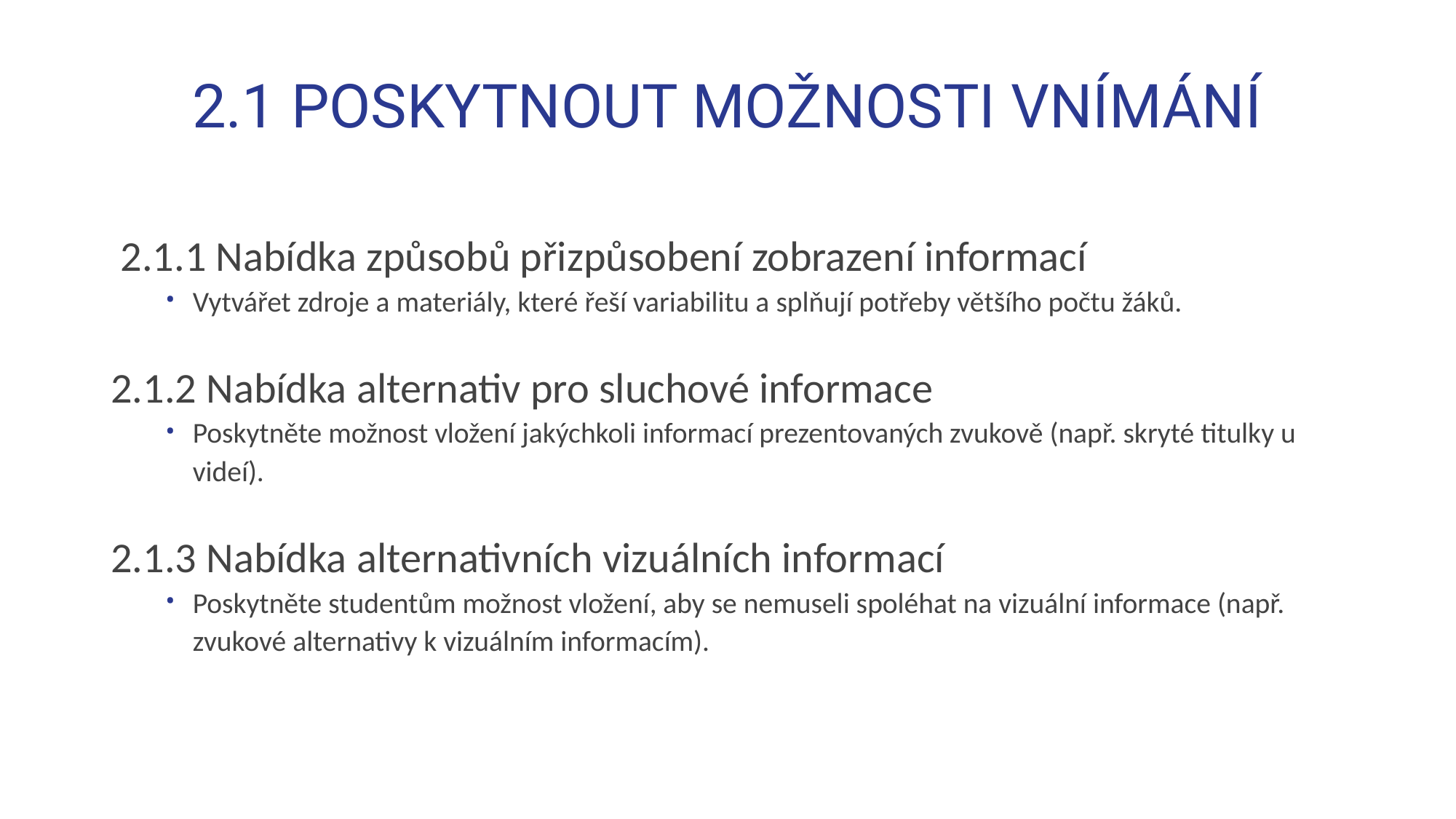

# 2.1 POSKYTNOUT MOŽNOSTI VNÍMÁNÍ
 2.1.1 Nabídka způsobů přizpůsobení zobrazení informací
Vytvářet zdroje a materiály, které řeší variabilitu a splňují potřeby většího počtu žáků.

2.1.2 Nabídka alternativ pro sluchové informace
Poskytněte možnost vložení jakýchkoli informací prezentovaných zvukově (např. skryté titulky u videí).

2.1.3 Nabídka alternativních vizuálních informací
Poskytněte studentům možnost vložení, aby se nemuseli spoléhat na vizuální informace (např. zvukové alternativy k vizuálním informacím).